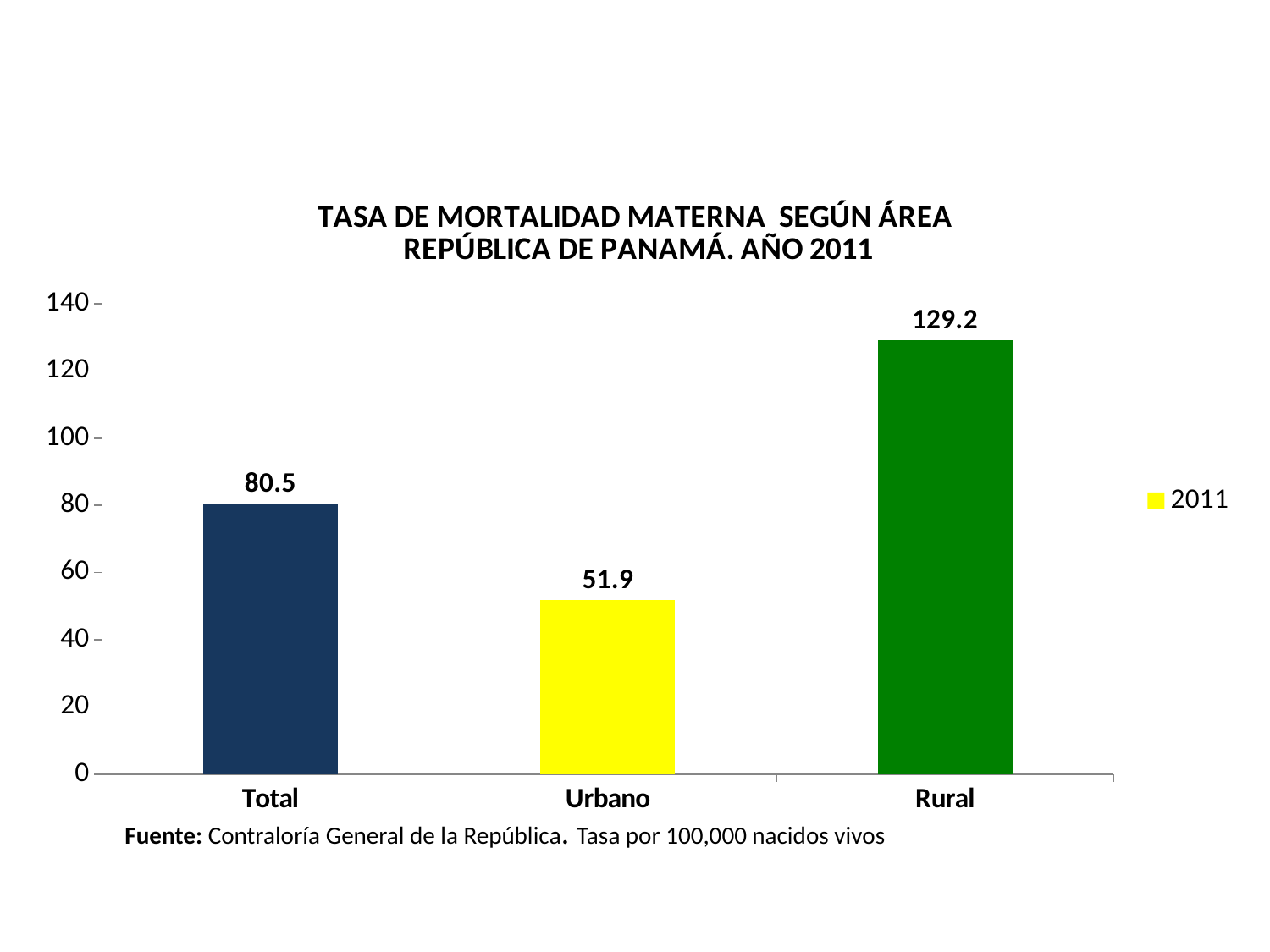

### Chart: TASA DE MORTALIDAD MATERNA  SEGÚN ÁREA
 REPÚBLICA DE PANAMÁ. AÑO 2011

| Category | 2011 |
|---|---|
| Total | 80.5 |
| Urbano | 51.9 |
| Rural | 129.2 |
Fuente: Contraloría General de la República. Tasa por 100,000 nacidos vivos